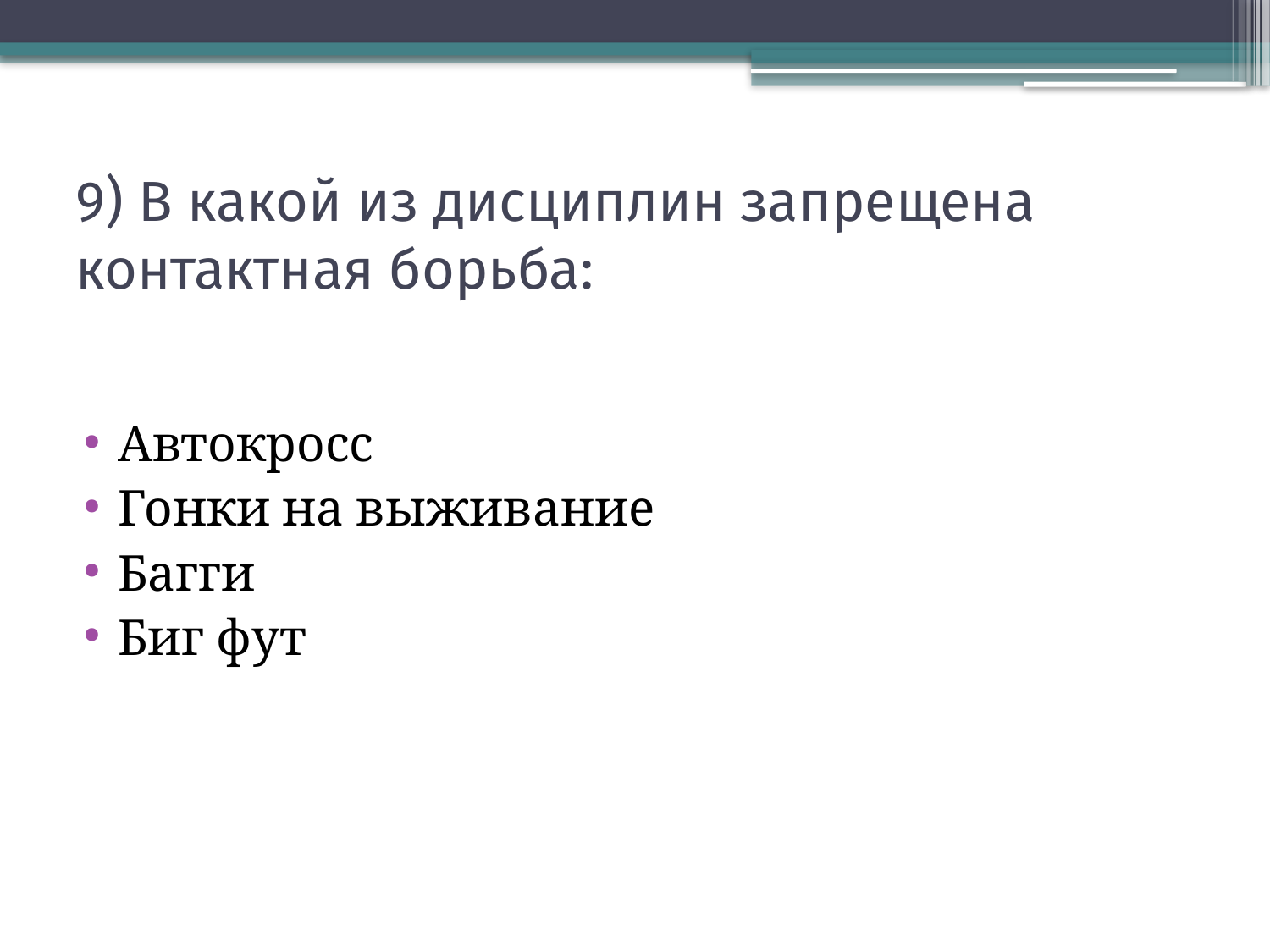

# 9) В какой из дисциплин запрещена контактная борьба:
Автокросс
Гонки на выживание
Багги
Биг фут